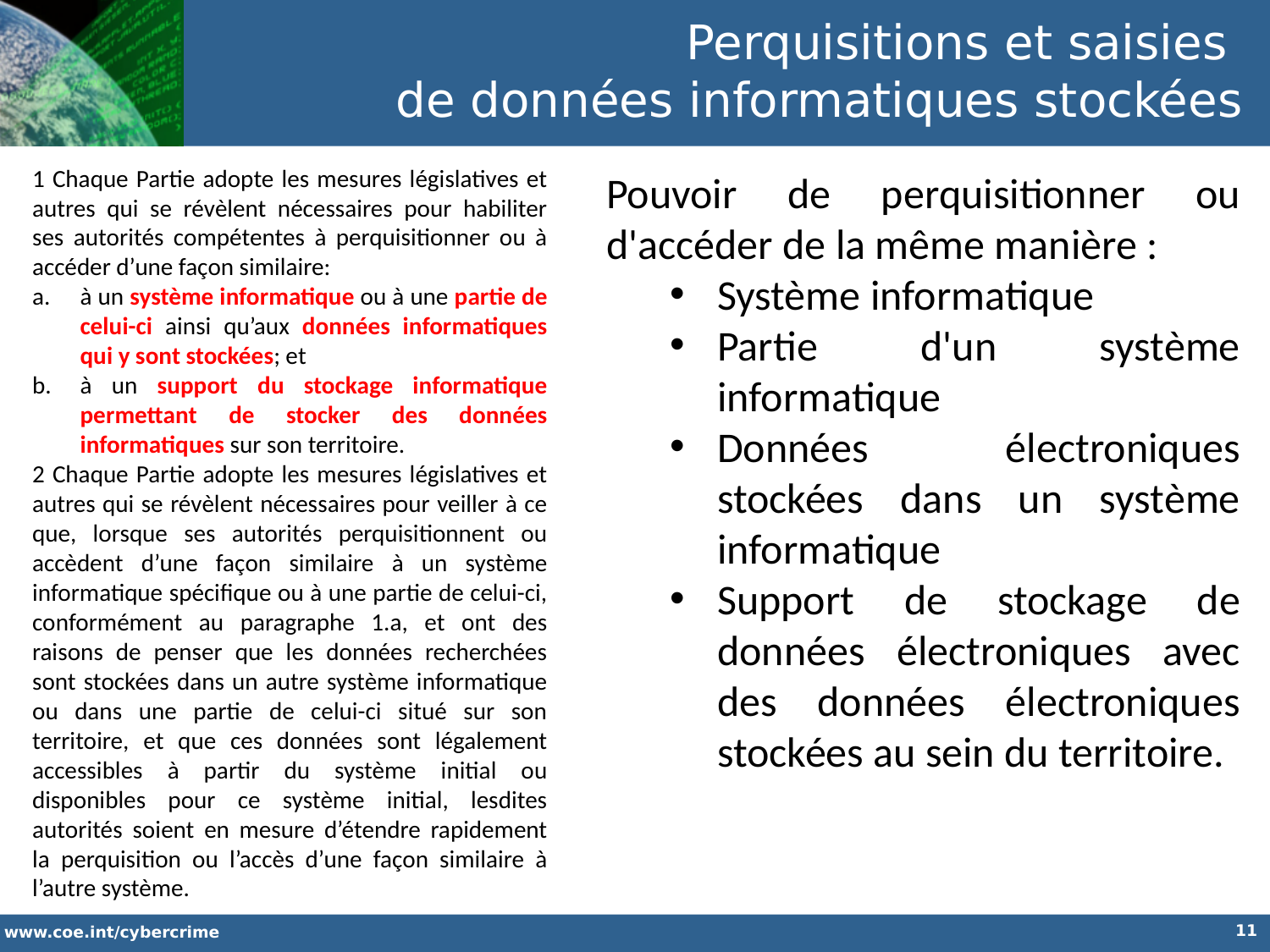

Perquisitions et saisies
de données informatiques stockées
1 Chaque Partie adopte les mesures législatives et autres qui se révèlent nécessaires pour habiliter ses autorités compétentes à perquisitionner ou à accéder d’une façon similaire:
à un système informatique ou à une partie de celui-ci ainsi qu’aux données informatiques qui y sont stockées; et
à un support du stockage informatique permettant de stocker des données informatiques sur son territoire.
2 Chaque Partie adopte les mesures législatives et autres qui se révèlent nécessaires pour veiller à ce que, lorsque ses autorités perquisitionnent ou accèdent d’une façon similaire à un système informatique spécifique ou à une partie de celui-ci, conformément au paragraphe 1.a, et ont des raisons de penser que les données recherchées sont stockées dans un autre système informatique ou dans une partie de celui-ci situé sur son territoire, et que ces données sont légalement accessibles à partir du système initial ou disponibles pour ce système initial, lesdites autorités soient en mesure d’étendre rapidement la perquisition ou l’accès d’une façon similaire à l’autre système.
Pouvoir de perquisitionner ou d'accéder de la même manière :
Système informatique
Partie d'un système informatique
Données électroniques stockées dans un système informatique
Support de stockage de données électroniques avec des données électroniques stockées au sein du territoire.